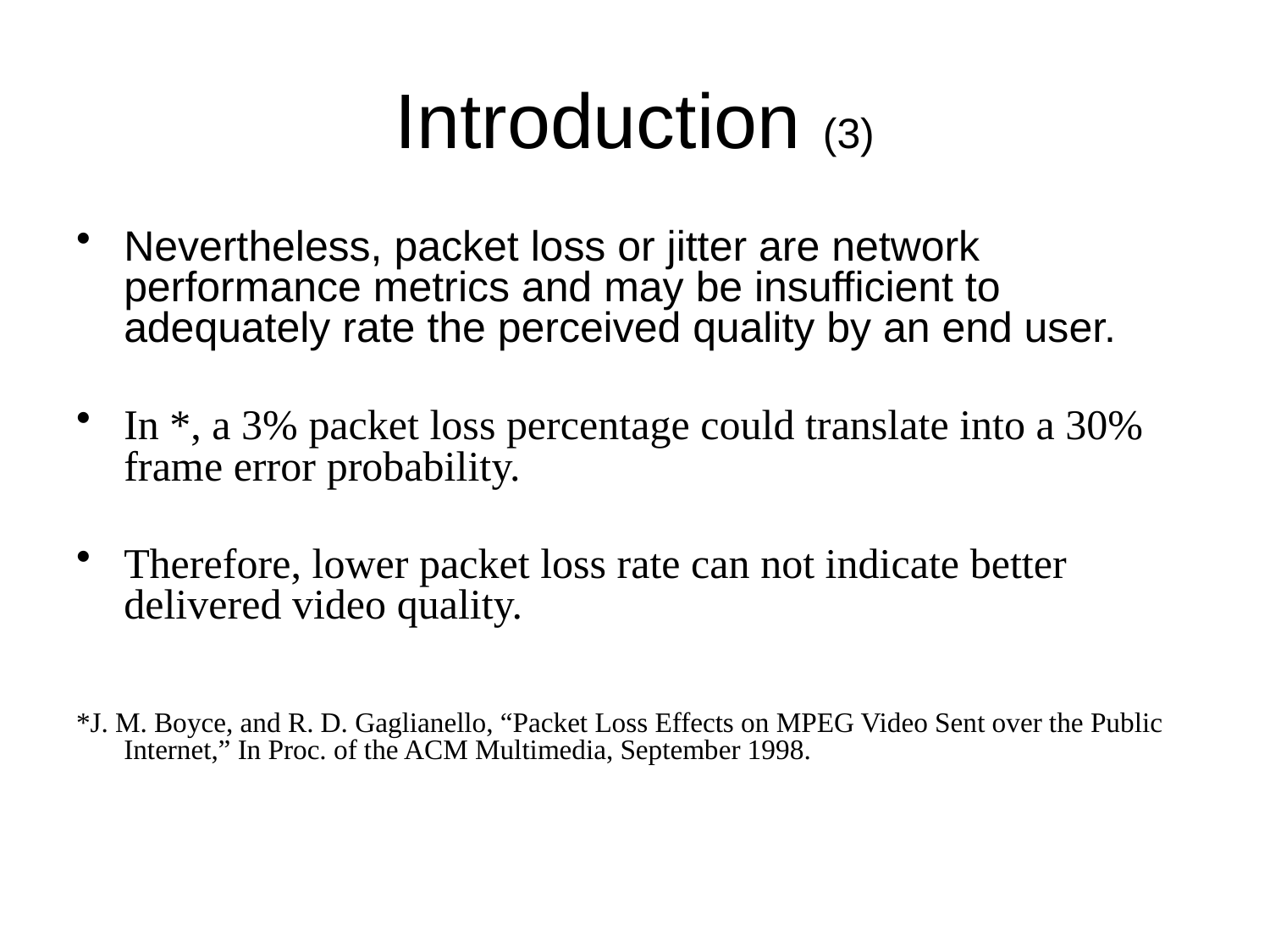

# Introduction (3)
Nevertheless, packet loss or jitter are network performance metrics and may be insufficient to adequately rate the perceived quality by an end user.

In *, a 3% packet loss percentage could translate into a 30% frame error probability.

Therefore, lower packet loss rate can not indicate better delivered video quality.

*J. M. Boyce, and R. D. Gaglianello, “Packet Loss Effects on MPEG Video Sent over the Public Internet,” In Proc. of the ACM Multimedia, September 1998.